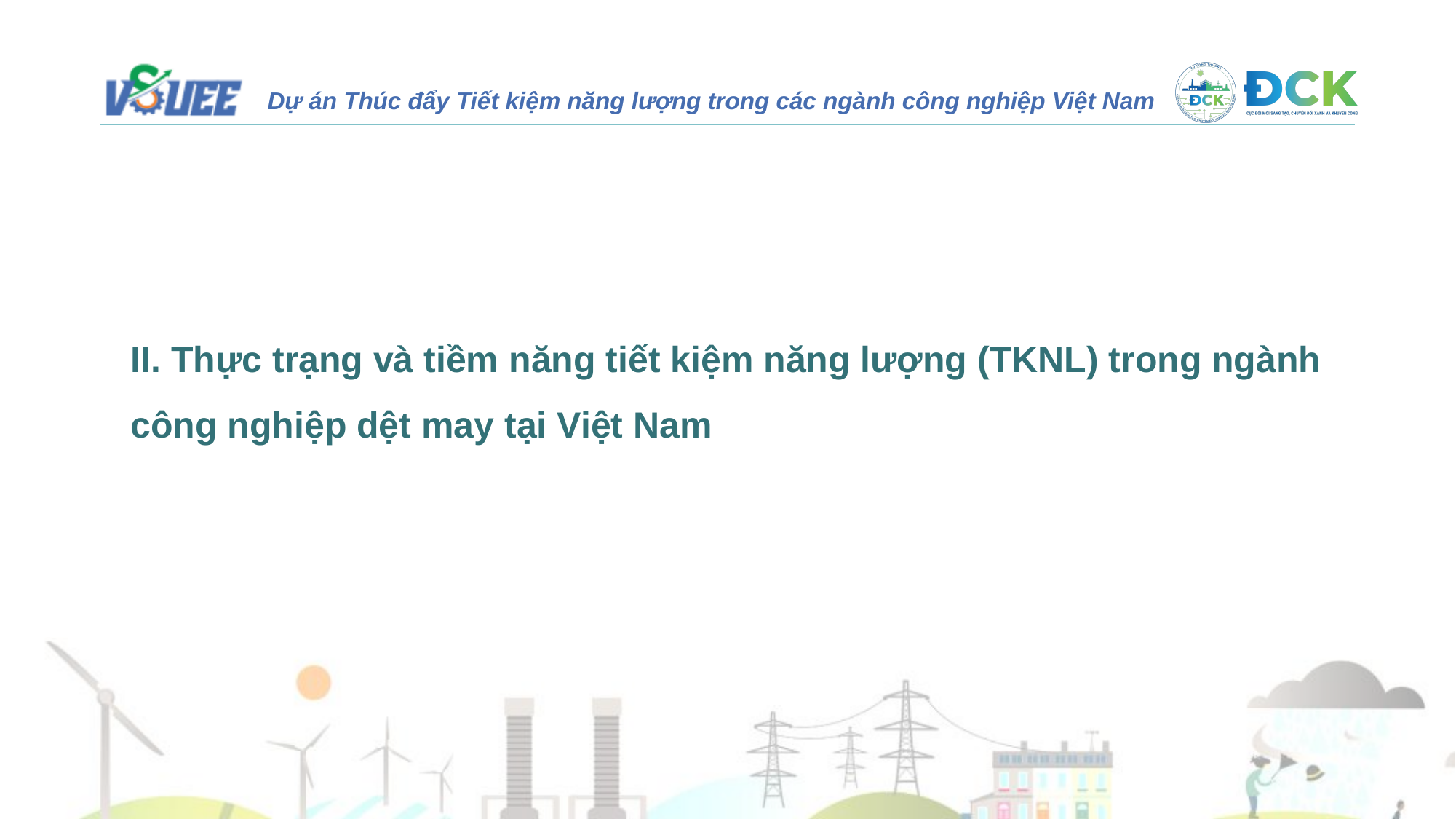

II. Thực trạng và tiềm năng tiết kiệm năng lượng (TKNL) trong ngành công nghiệp dệt may tại Việt Nam